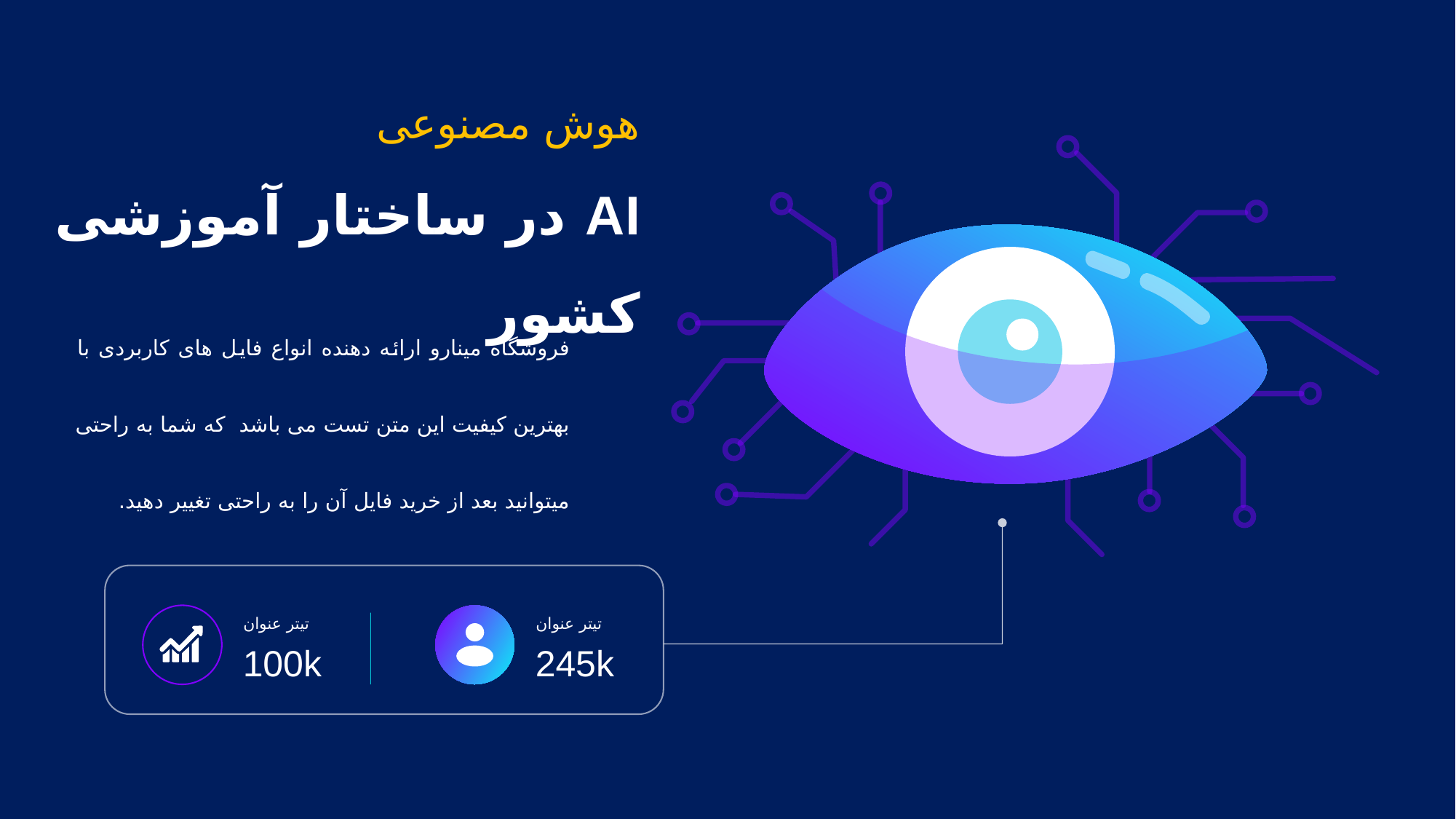

هوش مصنوعی
AI در ساختار آموزشی کشور

فروشگاه مینارو ارائه دهنده انواع فایل های کاربردی با بهترین کیفیت این متن تست می باشد  که شما به راحتی میتوانید بعد از خرید فایل آن را به راحتی تغییر دهید.

تیتر عنوان
تیتر عنوان

100k
245k